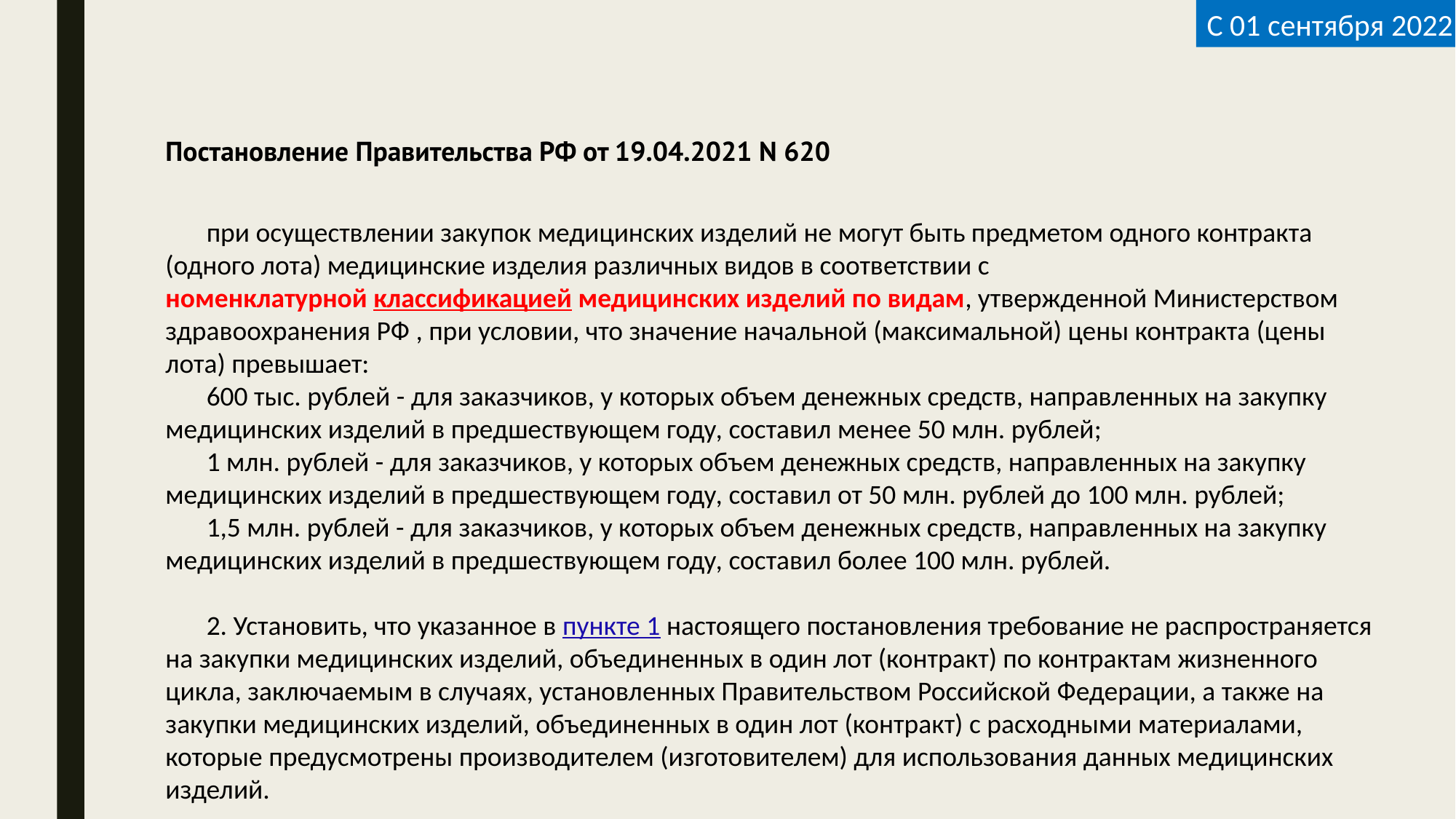

С 01 сентября 2022
Постановление Правительства РФ от 19.04.2021 N 620
при осуществлении закупок медицинских изделий не могут быть предметом одного контракта (одного лота) медицинские изделия различных видов в соответствии с номенклатурной классификацией медицинских изделий по видам, утвержденной Министерством здравоохранения РФ , при условии, что значение начальной (максимальной) цены контракта (цены лота) превышает:
600 тыс. рублей - для заказчиков, у которых объем денежных средств, направленных на закупку медицинских изделий в предшествующем году, составил менее 50 млн. рублей;
1 млн. рублей - для заказчиков, у которых объем денежных средств, направленных на закупку медицинских изделий в предшествующем году, составил от 50 млн. рублей до 100 млн. рублей;
1,5 млн. рублей - для заказчиков, у которых объем денежных средств, направленных на закупку медицинских изделий в предшествующем году, составил более 100 млн. рублей.

2. Установить, что указанное в пункте 1 настоящего постановления требование не распространяется на закупки медицинских изделий, объединенных в один лот (контракт) по контрактам жизненного цикла, заключаемым в случаях, установленных Правительством Российской Федерации, а также на закупки медицинских изделий, объединенных в один лот (контракт) с расходными материалами, которые предусмотрены производителем (изготовителем) для использования данных медицинских изделий.